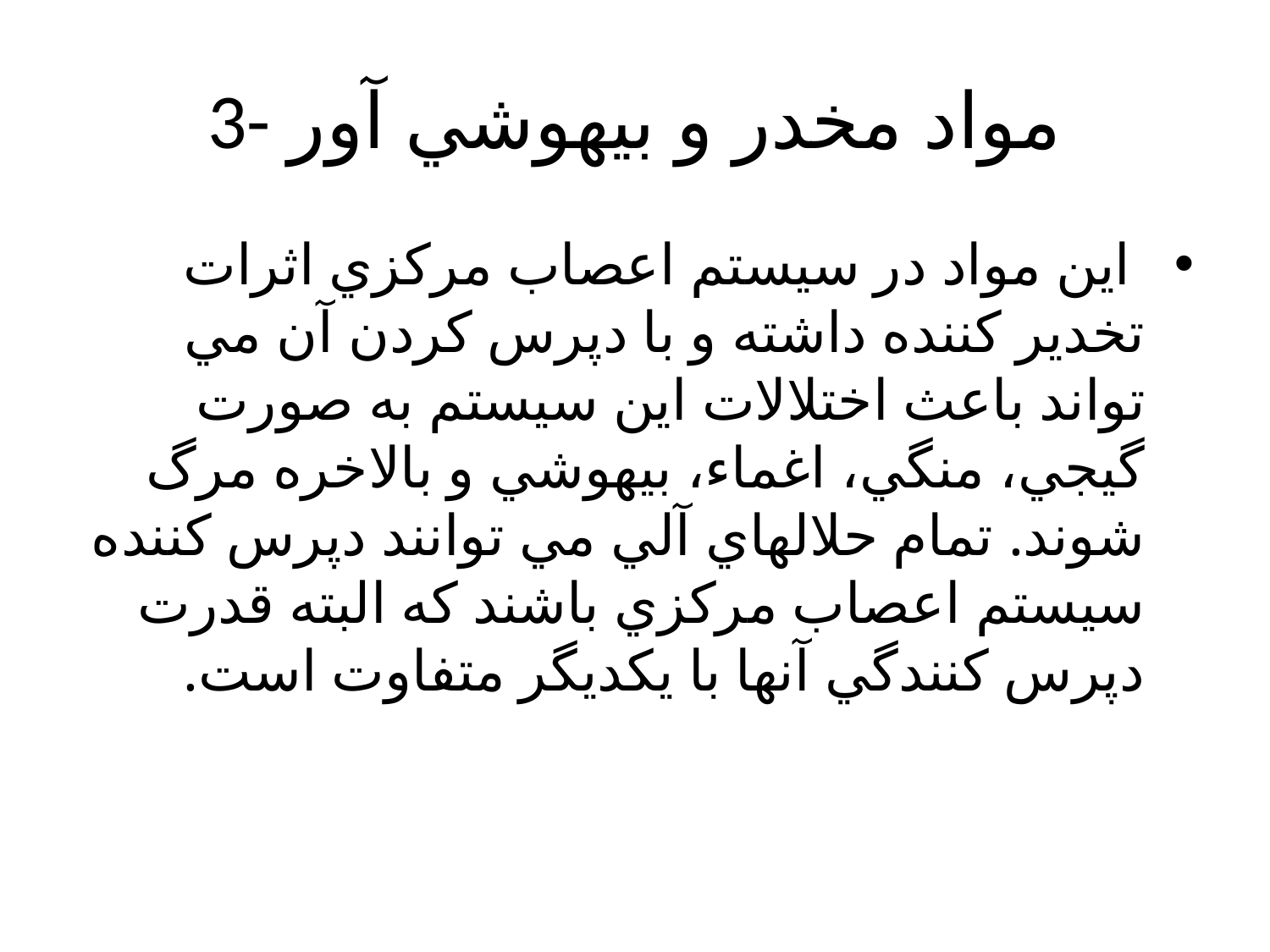

# 3- مواد مخدر و بيهوشي آور
 اين مواد در سيستم اعصاب مركزي اثرات تخدير كننده داشته و با دپرس كردن آن مي تواند باعث اختلالات اين سيستم به صورت گيجي، منگي، اغماء، بيهوشي و بالاخره مرگ شوند. تمام حلالهاي آلي مي توانند دپرس كننده سيستم اعصاب مركزي باشند كه البته قدرت دپرس كنندگي آنها با يكديگر متفاوت است.